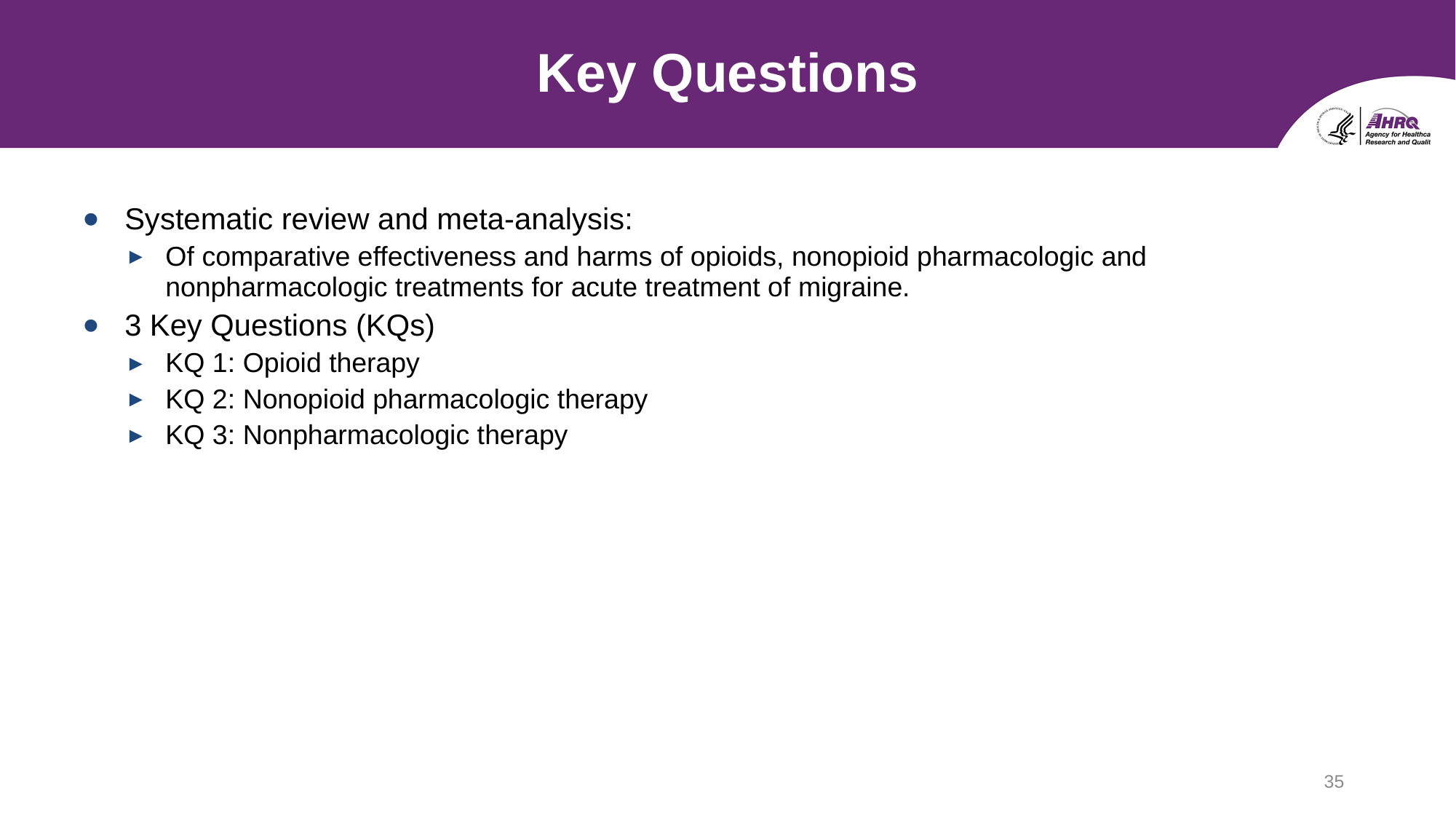

# Key Questions
Systematic review and meta-analysis:
Of comparative effectiveness and harms of opioids, nonopioid pharmacologic and nonpharmacologic treatments for acute treatment of migraine.
3 Key Questions (KQs)
KQ 1: Opioid therapy
KQ 2: Nonopioid pharmacologic therapy
KQ 3: Nonpharmacologic therapy
35